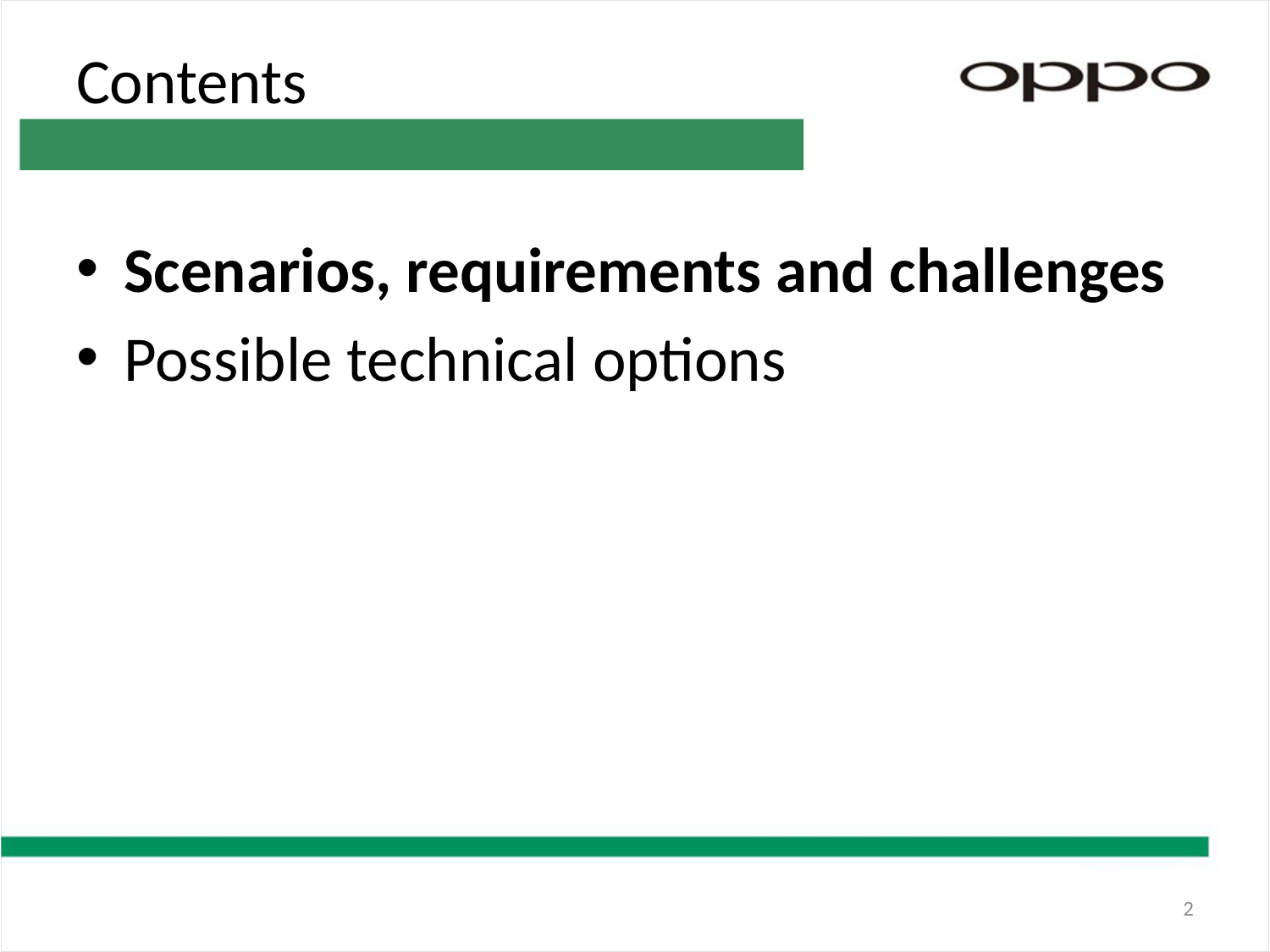

# Contents
Scenarios, requirements and challenges
Possible technical options
2